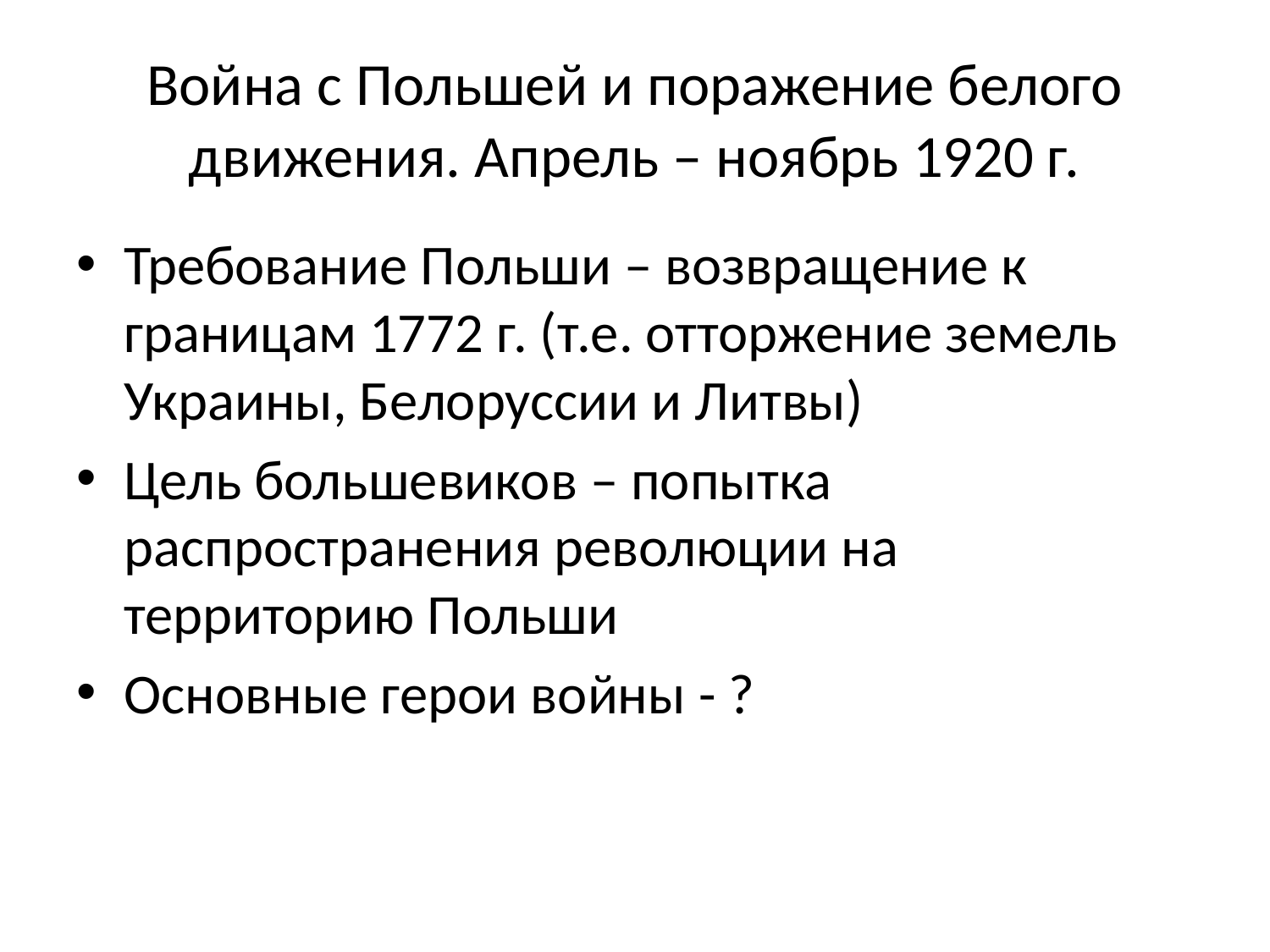

# Война с Польшей и поражение белого движения. Апрель – ноябрь 1920 г.
Требование Польши – возвращение к границам 1772 г. (т.е. отторжение земель Украины, Белоруссии и Литвы)
Цель большевиков – попытка распространения революции на территорию Польши
Основные герои войны - ?